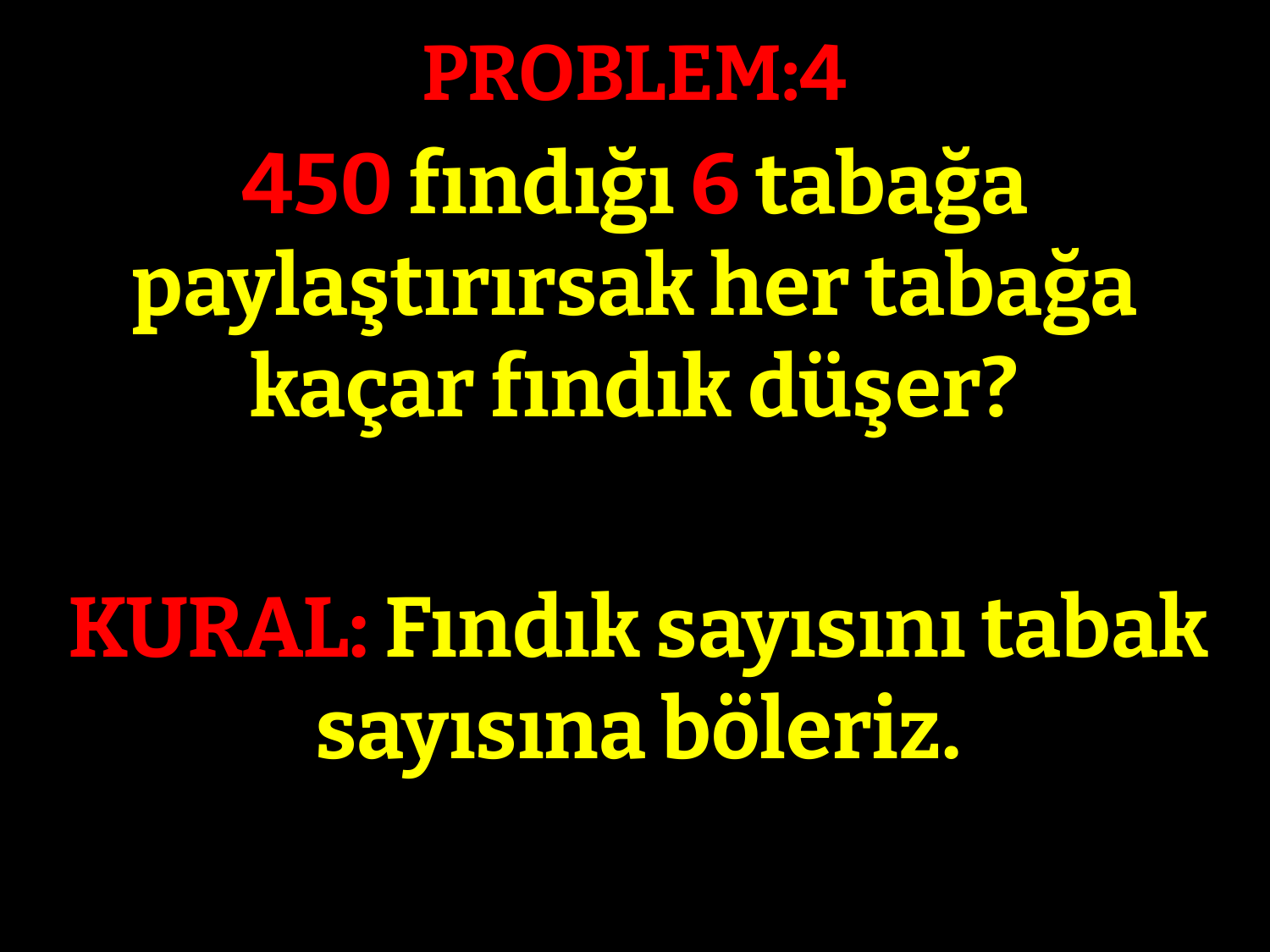

PROBLEM:4
450 fındığı 6 tabağa paylaştırırsak her tabağa kaçar fındık düşer?
#
KURAL: Fındık sayısını tabak sayısına böleriz.